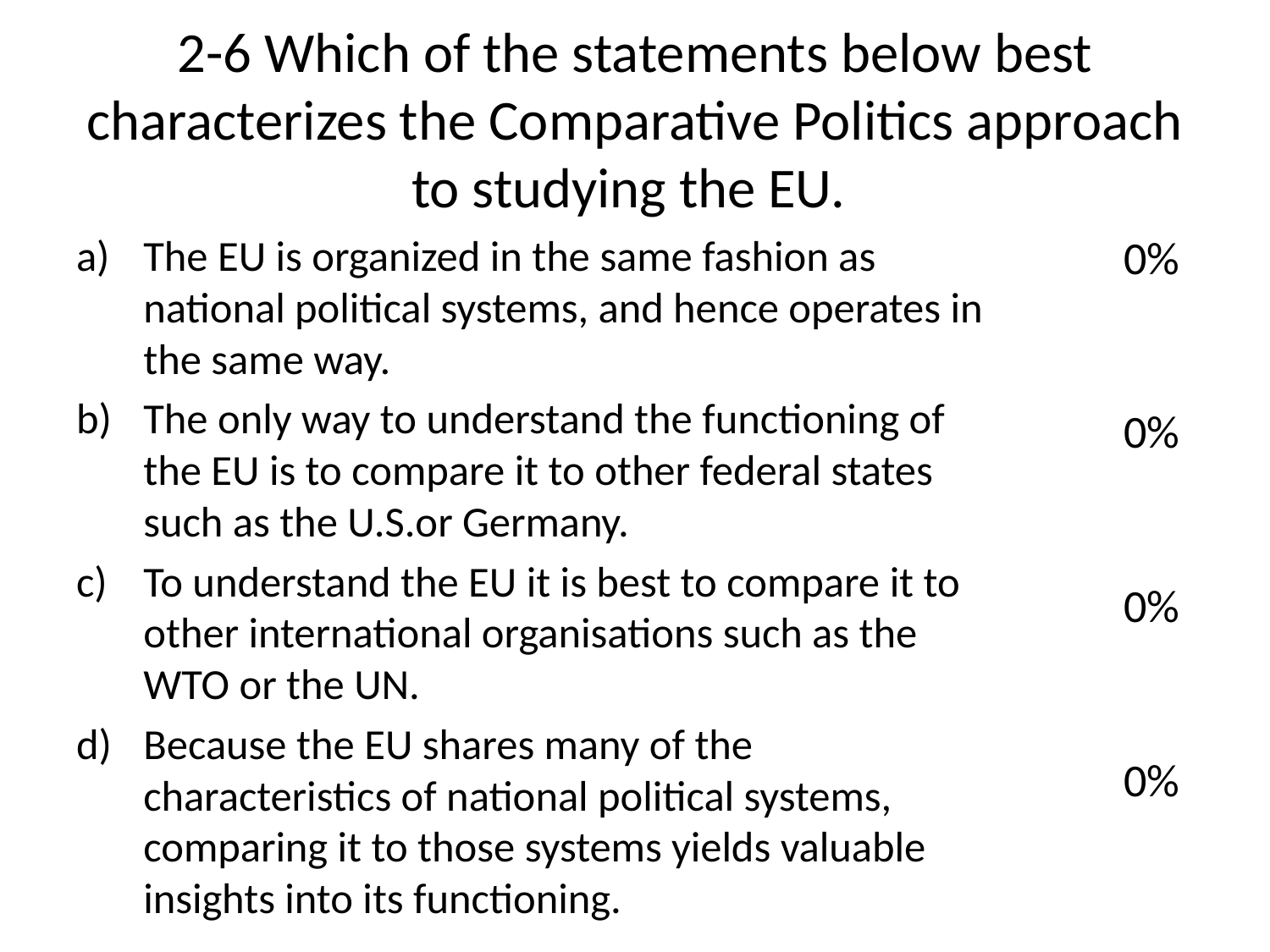

# 2-6 Which of the statements below best characterizes the Comparative Politics approach to studying the EU.
The EU is organized in the same fashion as national political systems, and hence operates in the same way.
The only way to understand the functioning of the EU is to compare it to other federal states such as the U.S.or Germany.
To understand the EU it is best to compare it to other international organisations such as the WTO or the UN.
Because the EU shares many of the characteristics of national political systems, comparing it to those systems yields valuable insights into its functioning.
0%
0%
0%
0%